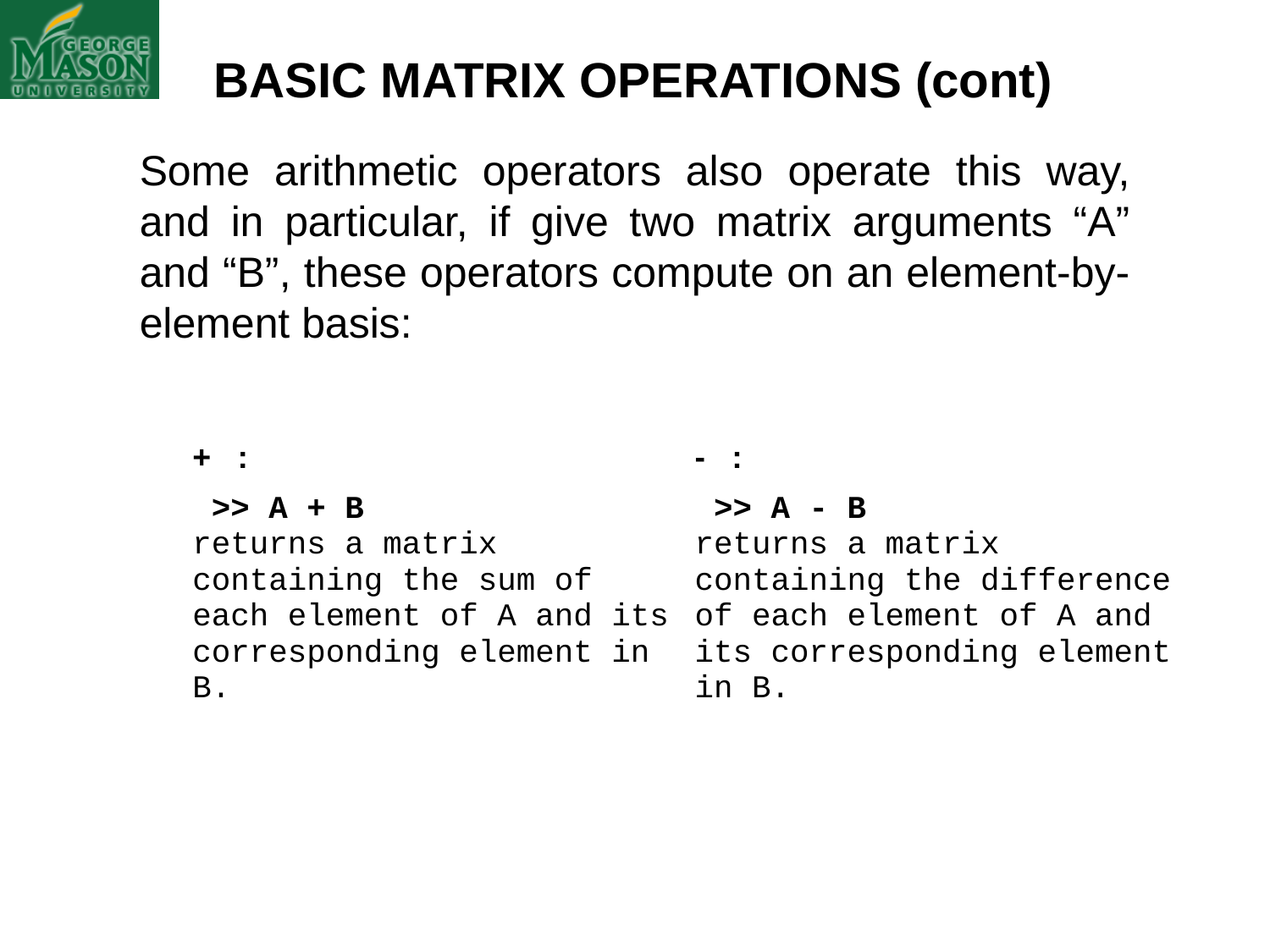

BASIC MATRIX OPERATIONS (cont)
Some arithmetic operators also operate this way, and in particular, if give two matrix arguments “A” and “B”, these operators compute on an element-by-element basis:
| + : >> A + B returns a matrix containing the sum of each element of A and its corresponding element in B. | - : >> A - B returns a matrix containing the difference of each element of A and its corresponding element in B. |
| --- | --- |